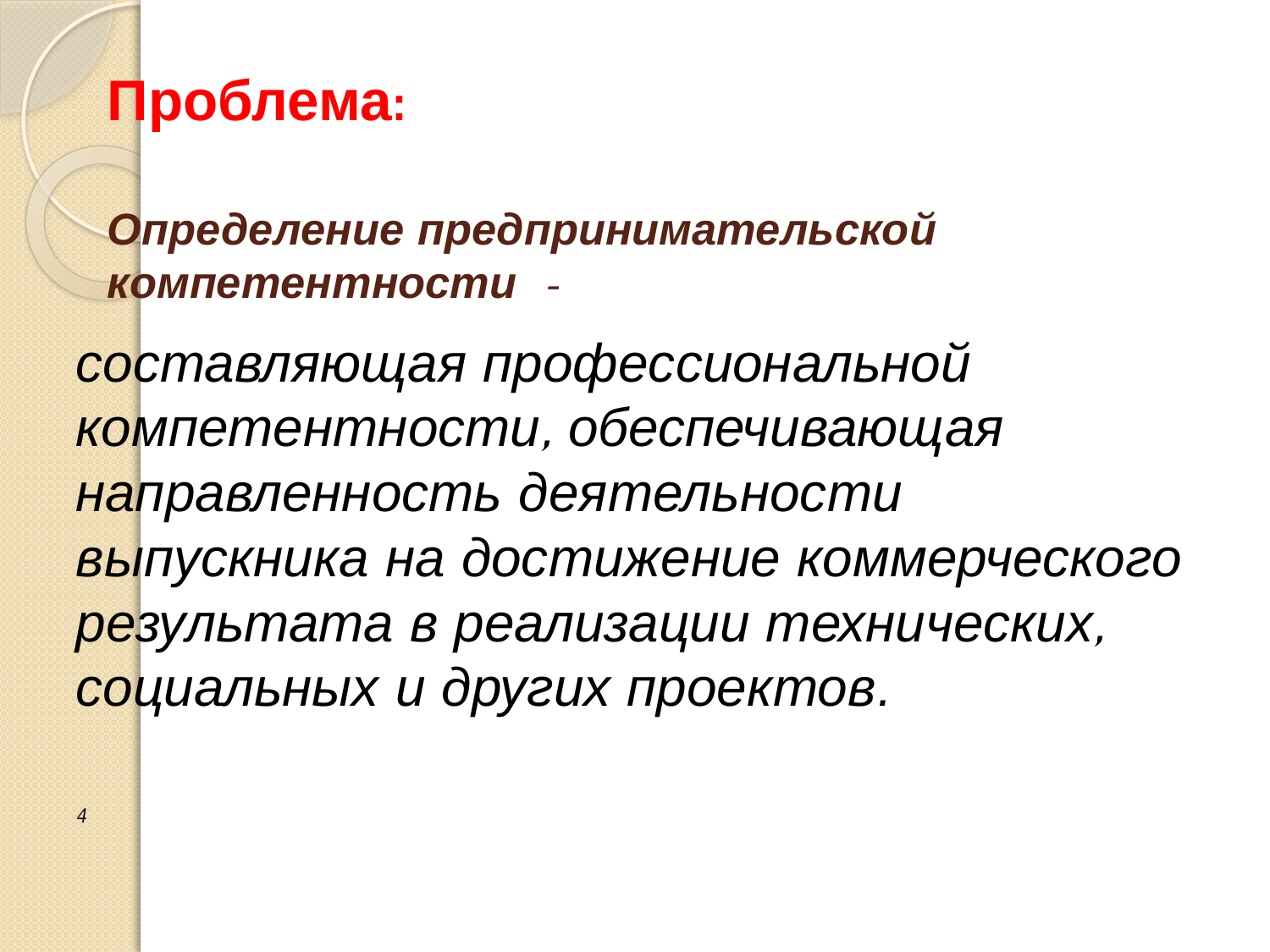

# Проблема: Определение предпринимательской компетентности  -

составляющая профессиональной компетентности, обеспечивающая направленность деятельности выпускника на достижение коммерческого результата в реализации технических, социальных и других проектов.

4